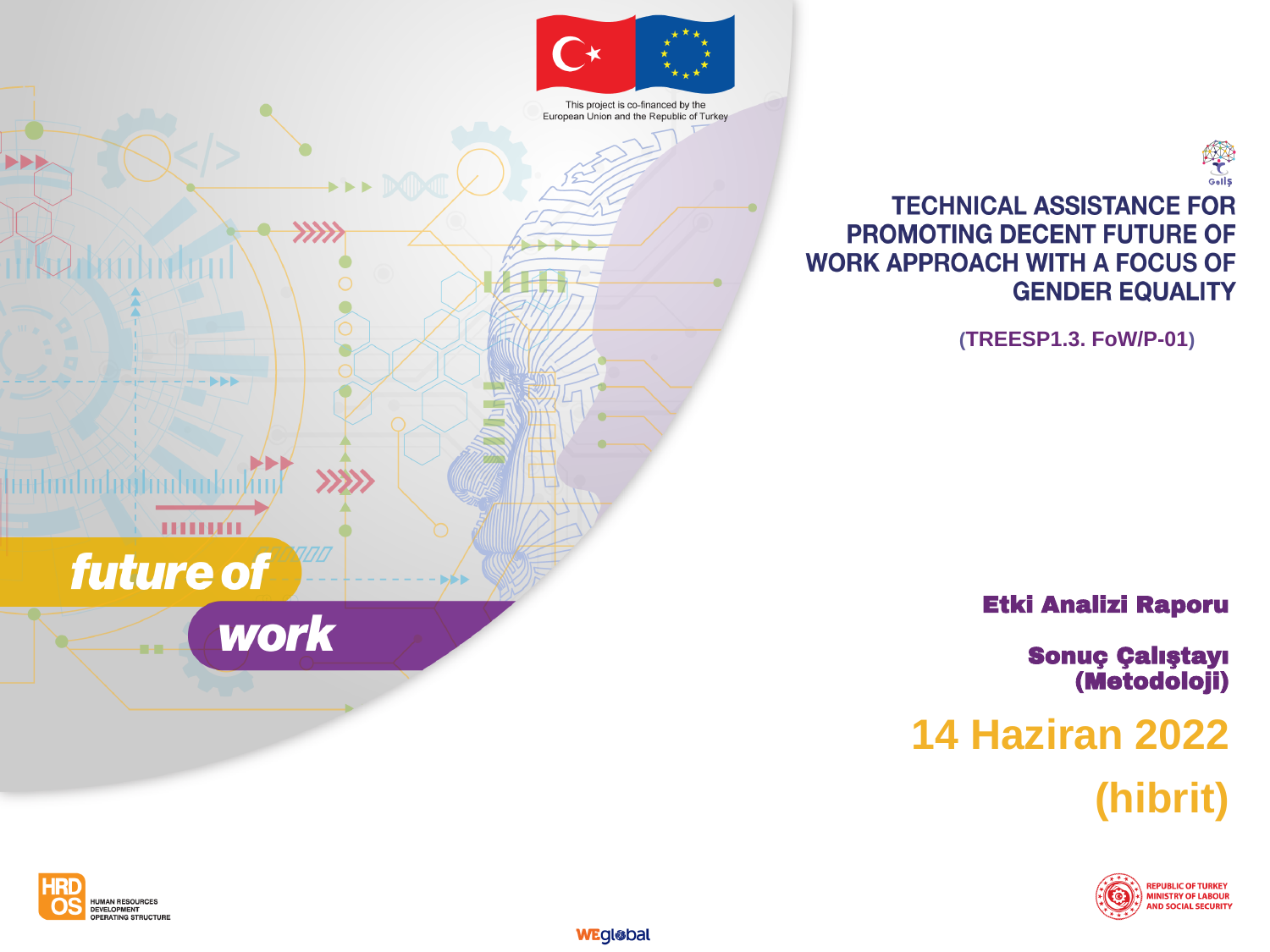

(TREESP1.3. FoW/P-01)
# Etki Analizi Raporu Sonuç Çalıştayı (Metodoloji)
14 Haziran 2022
(hibrit)